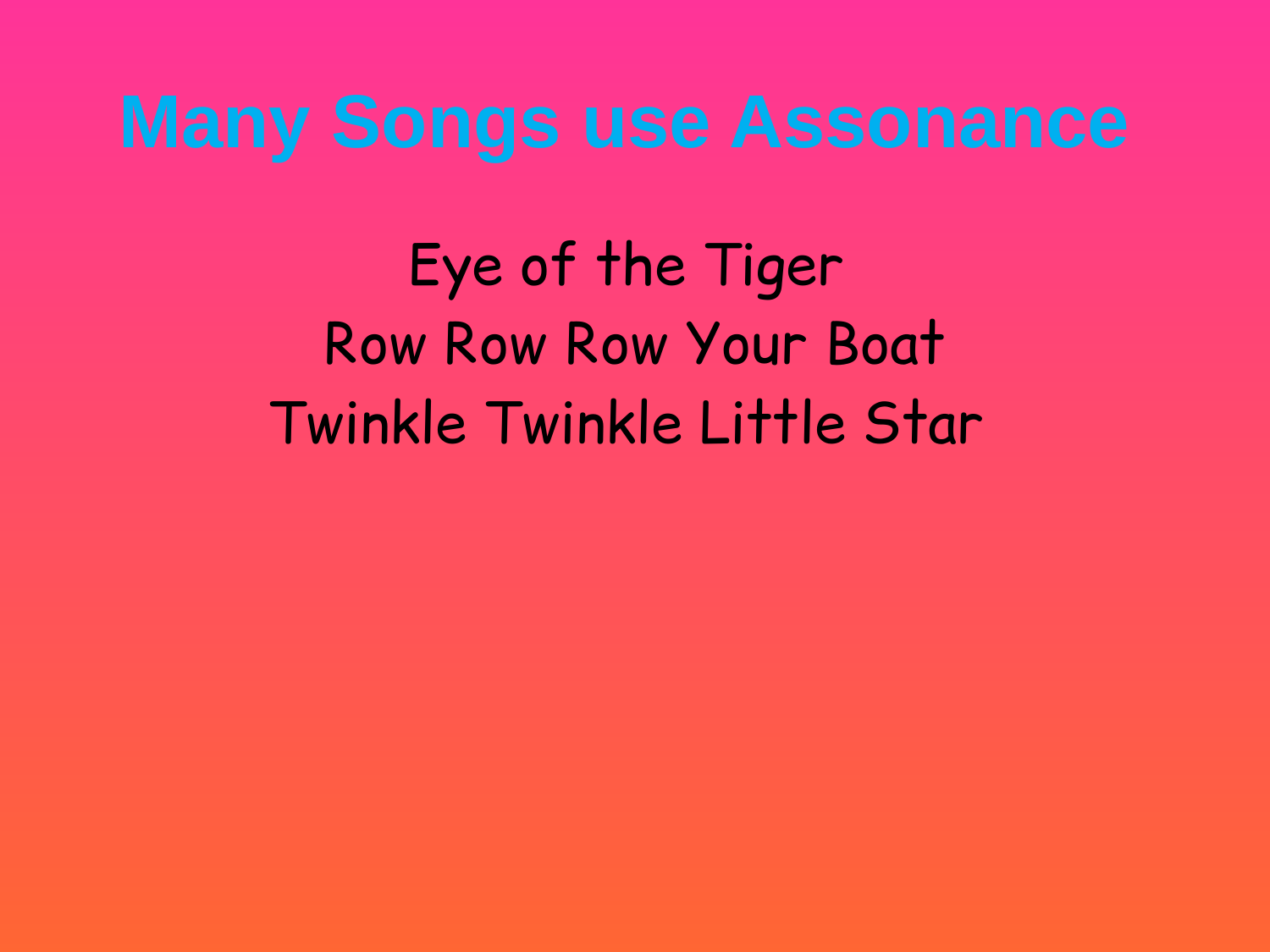

# Many Songs use Assonance
Eye of the Tiger
Row Row Row Your Boat
Twinkle Twinkle Little Star